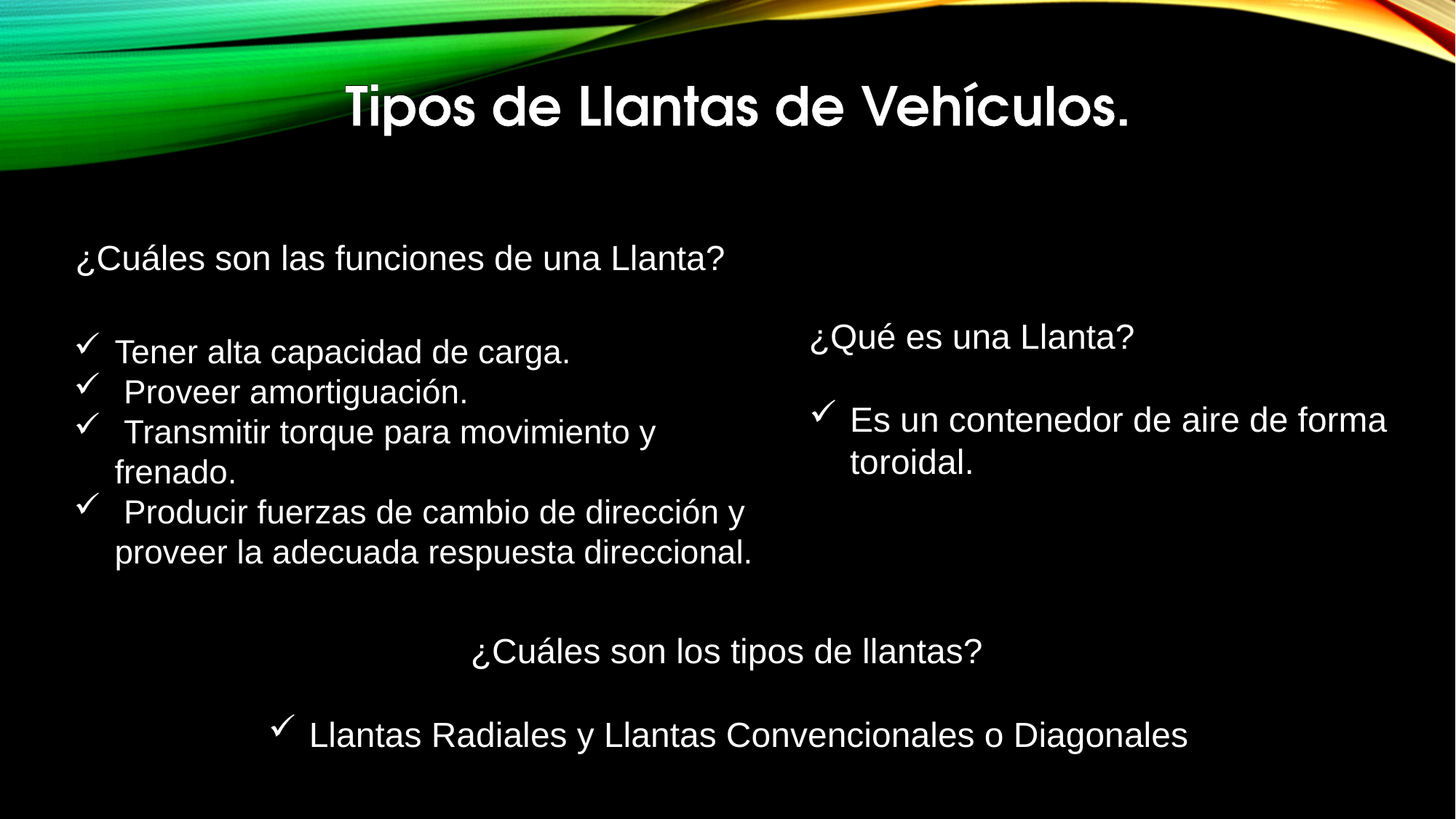

Tipos de Llantas de Vehículos.
¿Cuáles son las funciones de una Llanta?
¿Qué es una Llanta?

Es un contenedor de aire de forma toroidal.
Tener alta capacidad de carga.
 Proveer amortiguación.
 Transmitir torque para movimiento y frenado.
 Producir fuerzas de cambio de dirección y proveer la adecuada respuesta direccional.
                     ¿Cuáles son los tipos de llantas?

Llantas Radiales y Llantas Convencionales o Diagonales